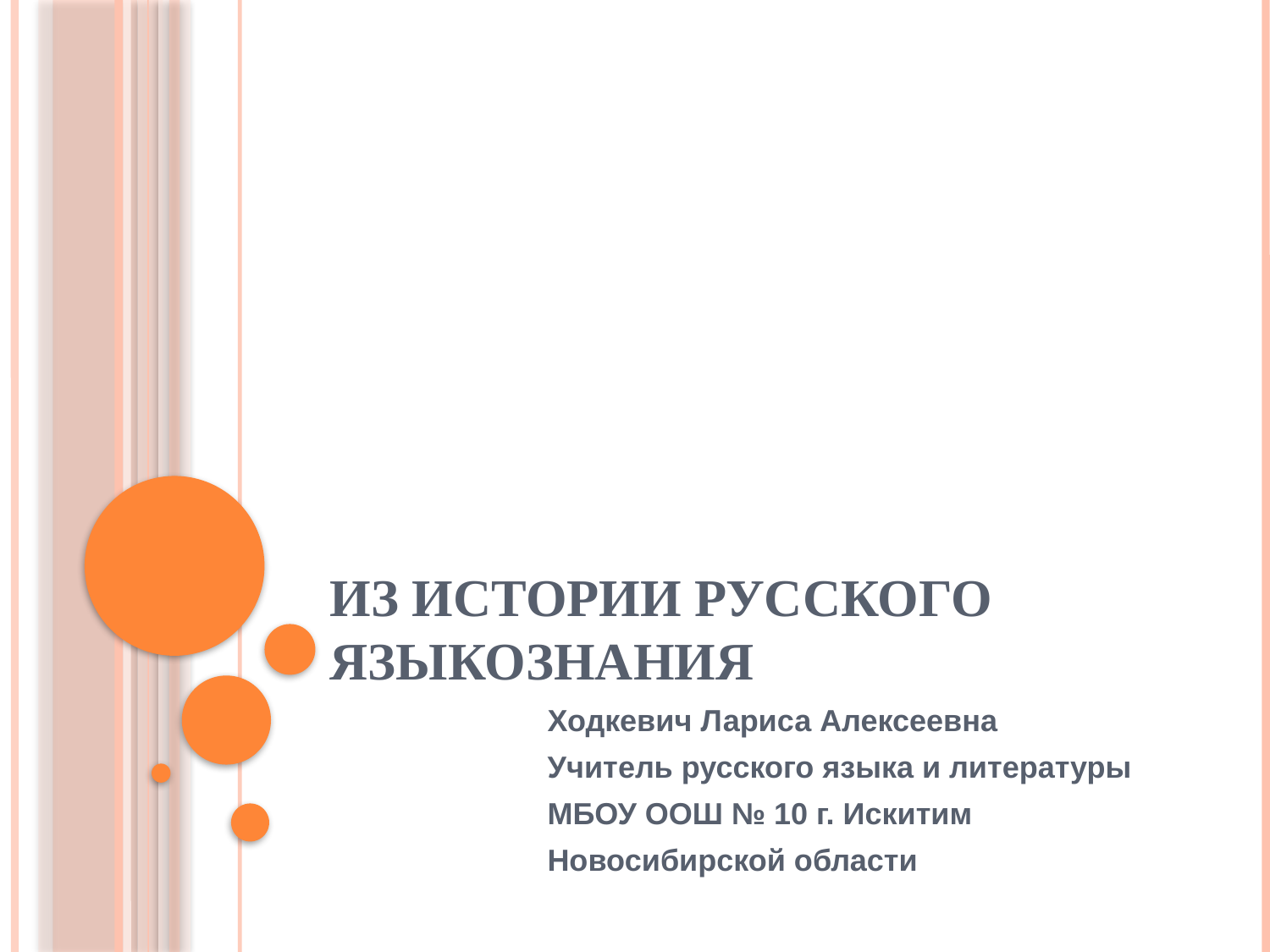

# ИЗ ИСТОРИИ РУССКОГО ЯЗЫКОЗНАНИЯ
Ходкевич Лариса Алексеевна
Учитель русского языка и литературы
МБОУ ООШ № 10 г. Искитим
Новосибирской области